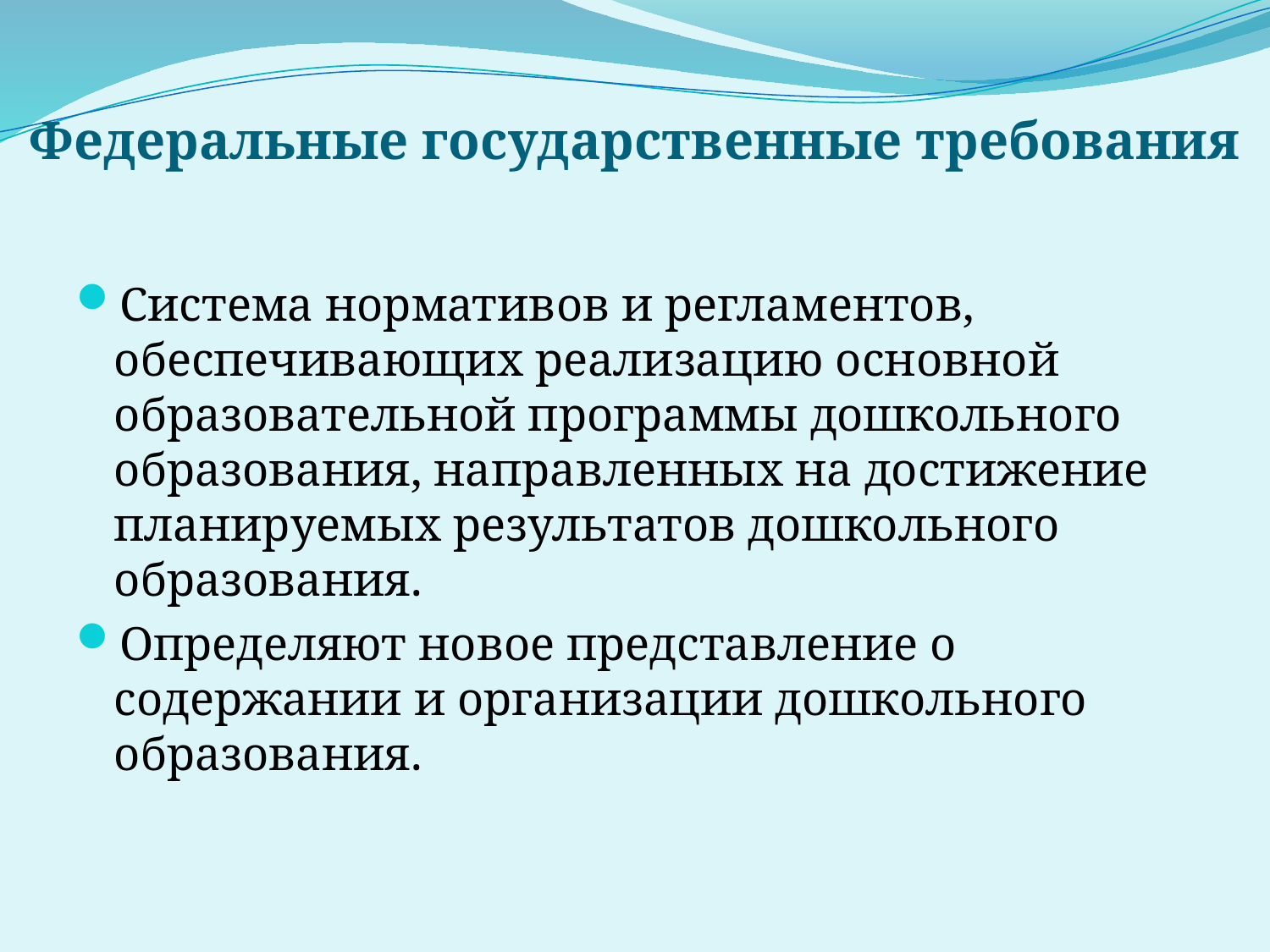

# Федеральные государственные требования
Система нормативов и регламентов, обеспечивающих реализацию основной образовательной программы дошкольного образования, направленных на достижение планируемых результатов дошкольного образования.
Определяют новое представление о содержании и организации дошкольного образования.